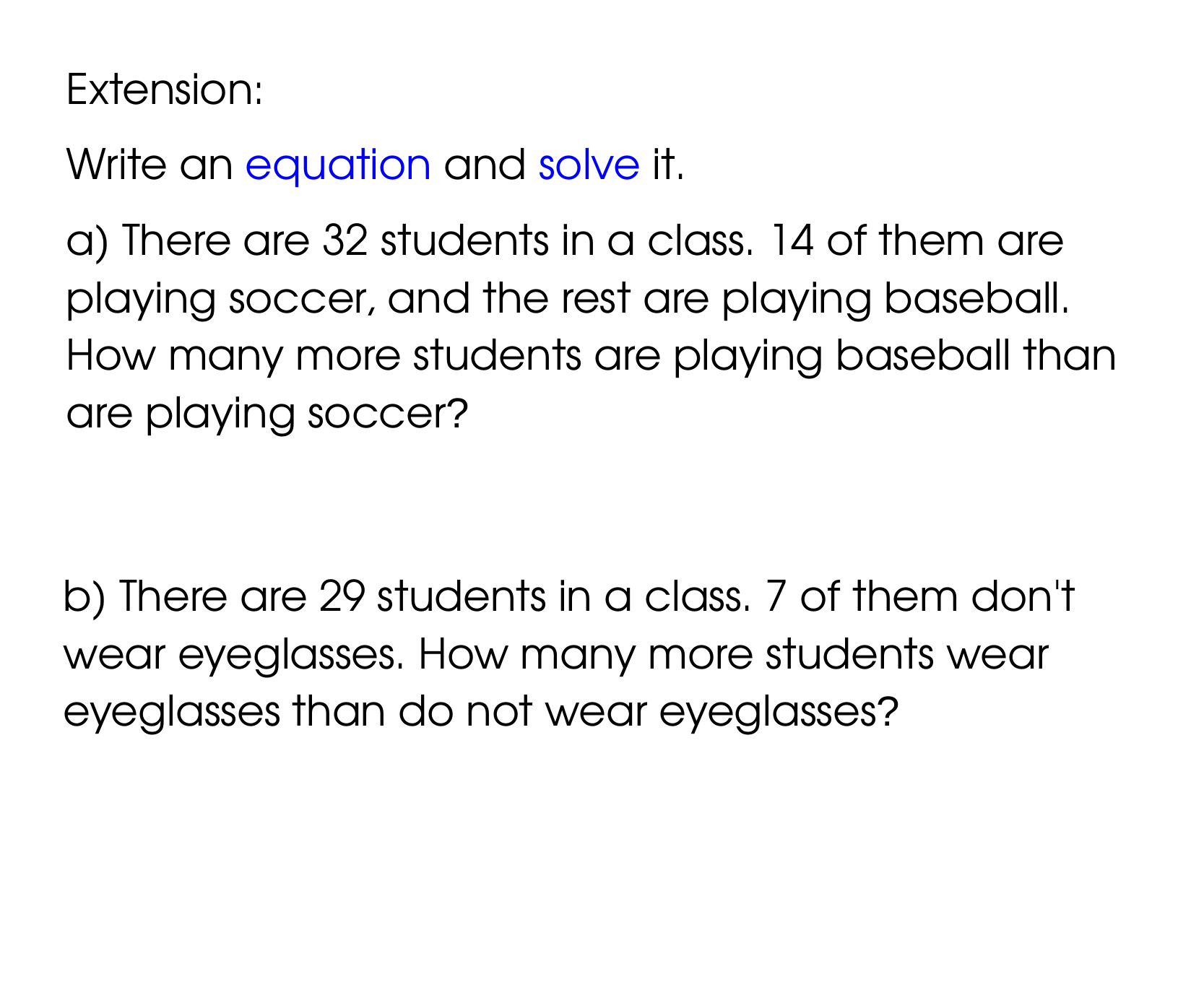

Extension:
Write an equation and solve it.
a) There are 32 students in a class. 14 of them are playing soccer, and the rest are playing baseball. How many more students are playing baseball than are playing soccer?
b) There are 29 students in a class. 7 of them don't wear eyeglasses. How many more students wear eyeglasses than do not wear eyeglasses?